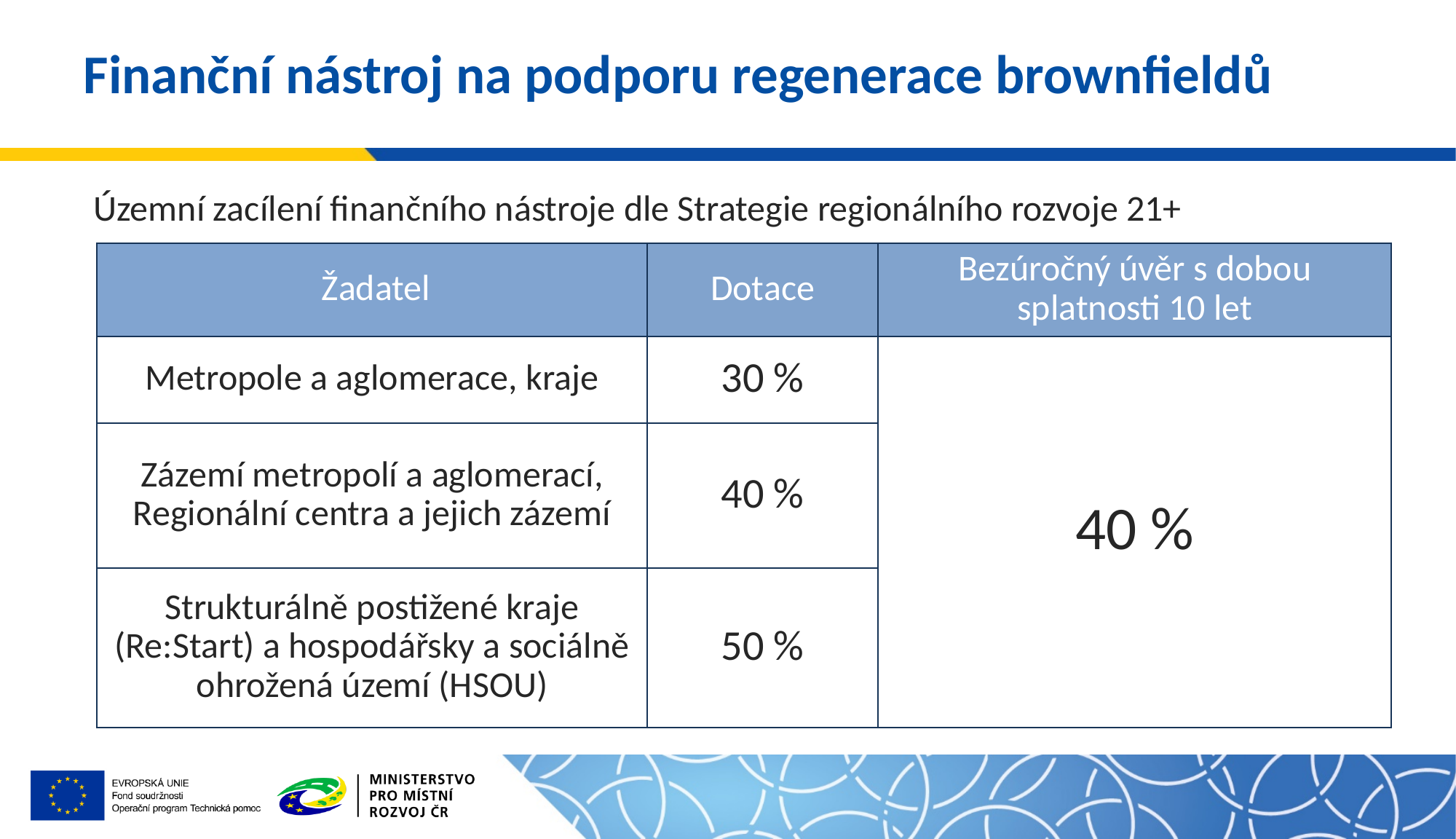

# Finanční nástroj na podporu regenerace brownfieldů
Územní zacílení finančního nástroje dle Strategie regionálního rozvoje 21+
| Žadatel | Dotace | Bezúročný úvěr s dobou splatnosti 10 let |
| --- | --- | --- |
| Metropole a aglomerace, kraje | 30 % | 40 % |
| Zázemí metropolí a aglomerací, Regionální centra a jejich zázemí | 40 % |  |
| Strukturálně postižené kraje (Re:Start) a hospodářsky a sociálně ohrožená území (HSOU) | 50 % |  |